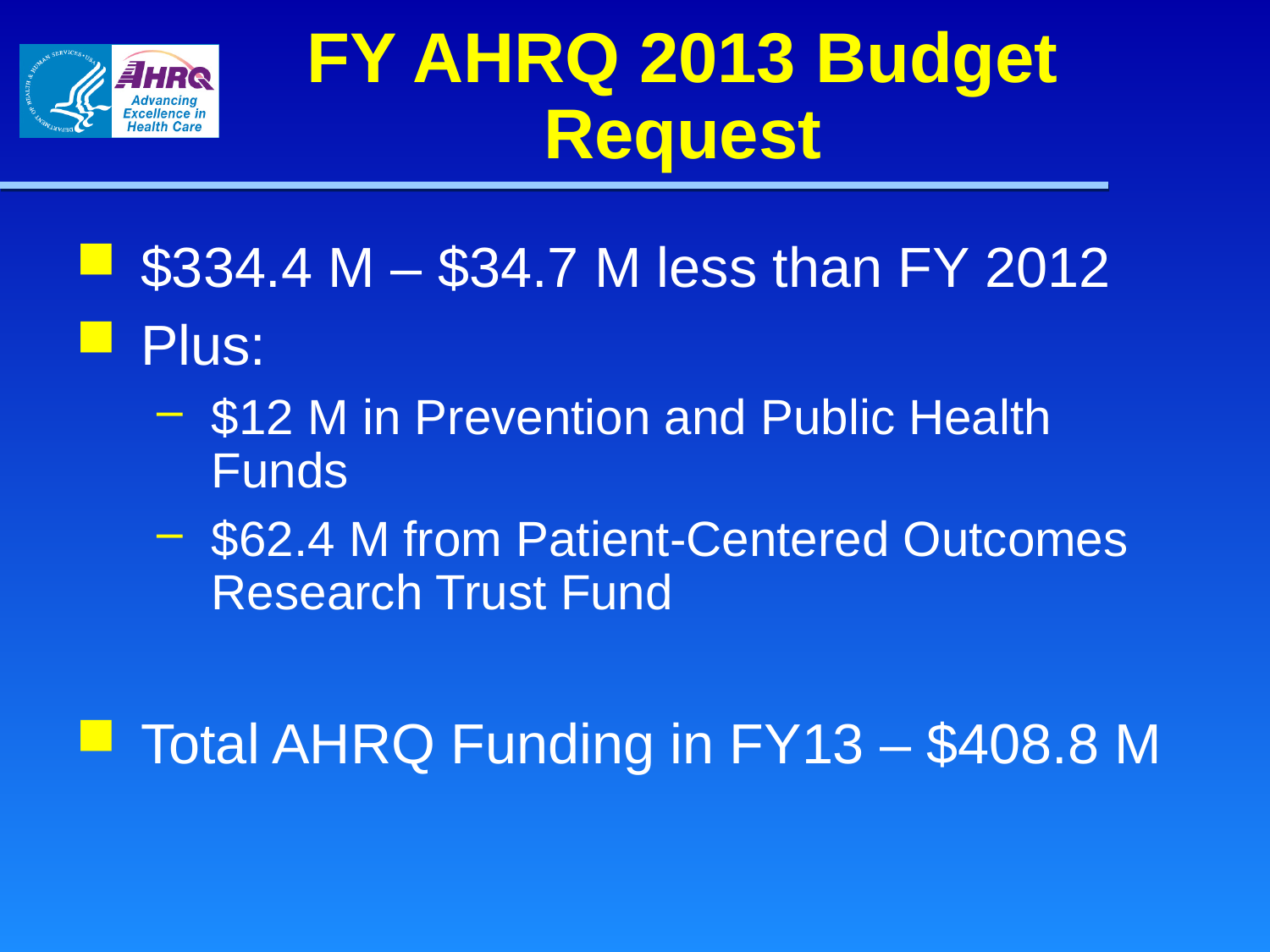

# FY AHRQ 2013 Budget Request
$334.4 M – $34.7 M less than FY 2012
Plus:
$12 M in Prevention and Public Health Funds
$62.4 M from Patient-Centered Outcomes Research Trust Fund

Total AHRQ Funding in FY13 – $408.8 M